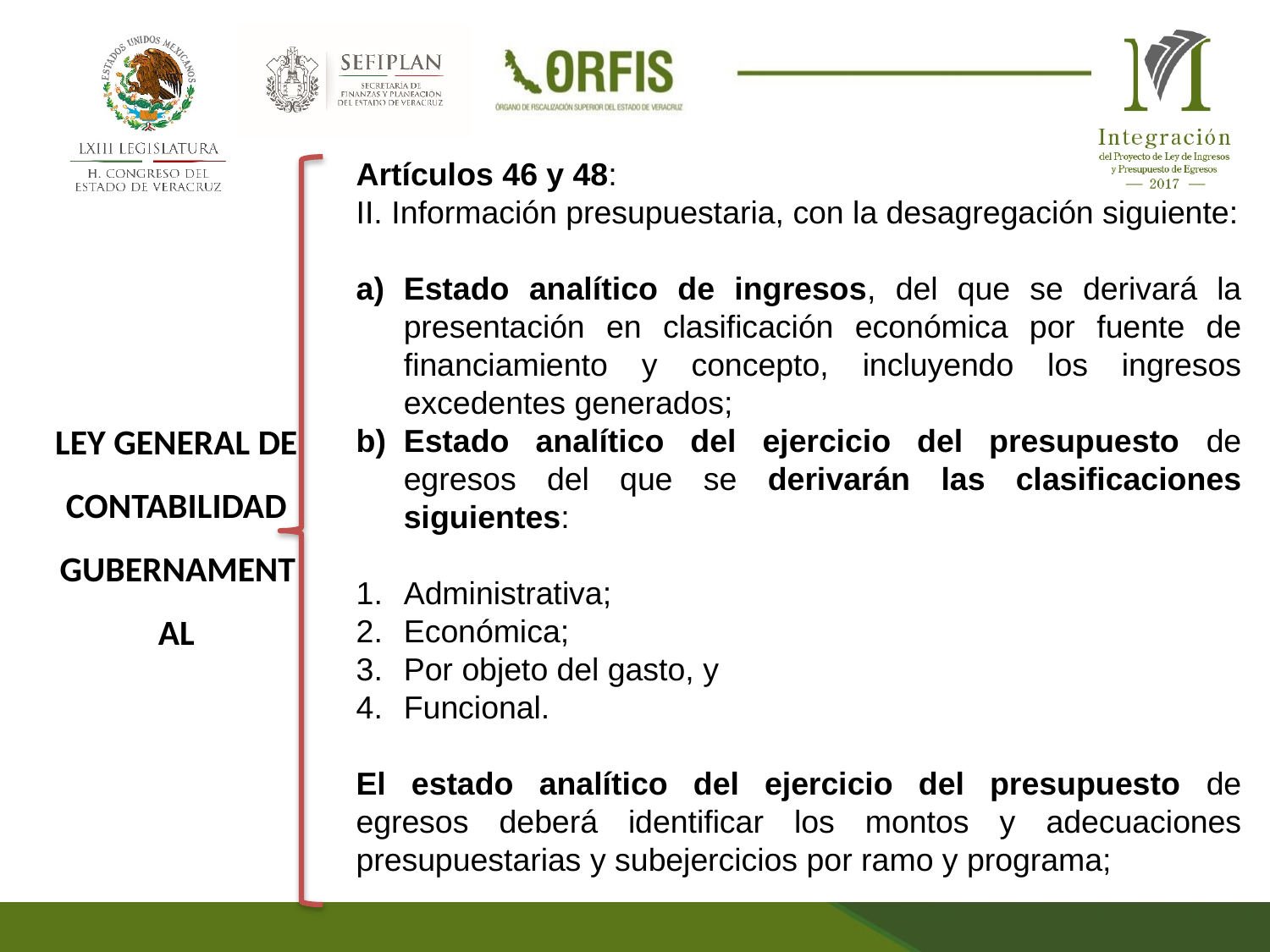

Artículos 46 y 48:
II. Información presupuestaria, con la desagregación siguiente:

Estado analítico de ingresos, del que se derivará la presentación en clasificación económica por fuente de financiamiento y concepto, incluyendo los ingresos excedentes generados;
Estado analítico del ejercicio del presupuesto de egresos del que se derivarán las clasificaciones siguientes:

Administrativa;
Económica;
Por objeto del gasto, y
Funcional.

El estado analítico del ejercicio del presupuesto de egresos deberá identificar los montos y adecuaciones presupuestarias y subejercicios por ramo y programa;

Ley General de Contabilidad Gubernamental